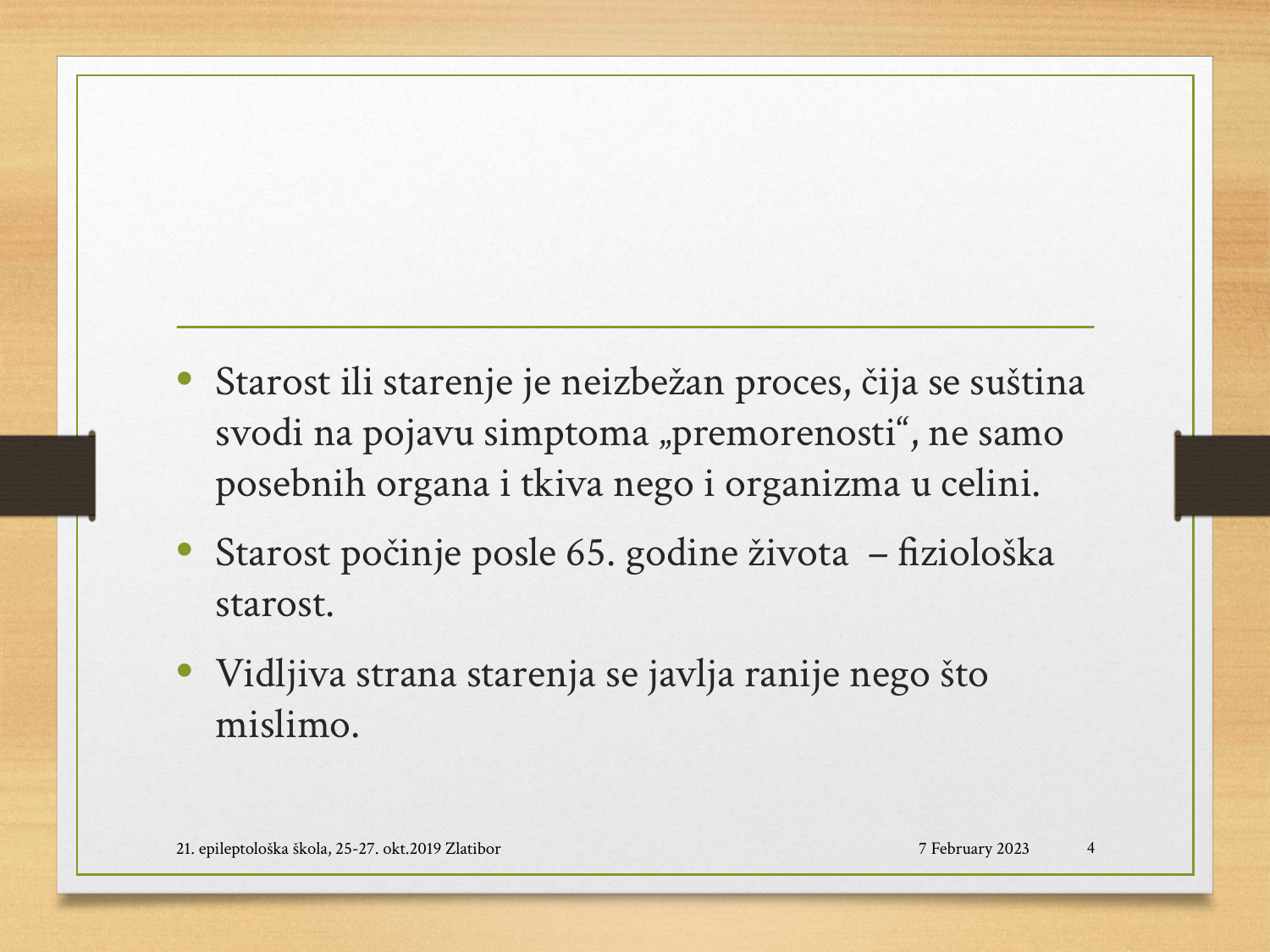

#
Starost ili starenje je neizbežan proces, čija se suština svodi na pojavu simptoma „premorenosti“, ne samo posebnih organa i tkiva nego i organizma u celini.
Starost počinje posle 65. godine života  – fiziološka starost.
Vidljiva strana starenja se javlja ranije nego što mislimo.
21. epileptološka škola, 25-27. okt.2019 Zlatibor
7 February 2023
4